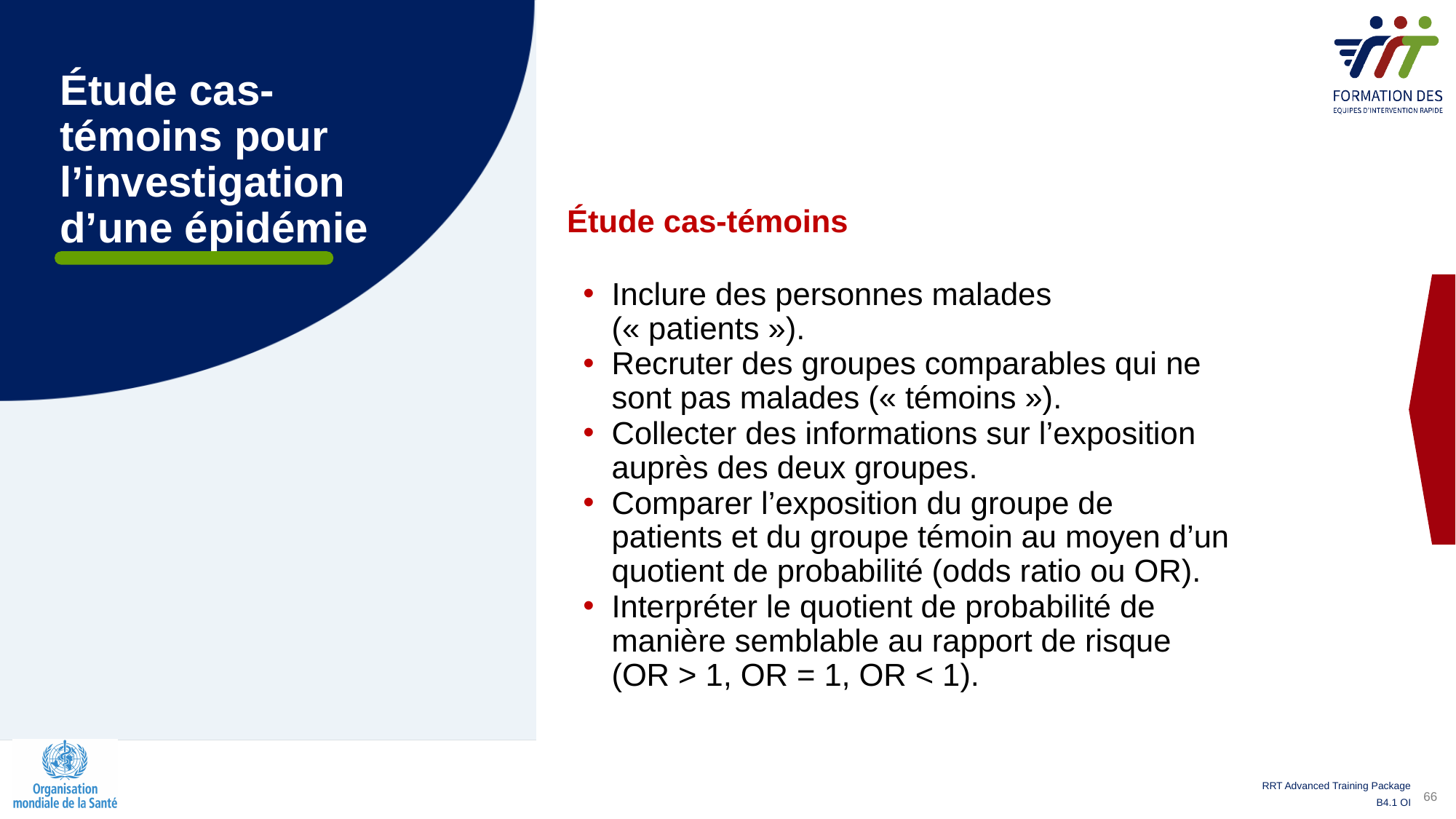

Étude cas-témoins pour l’investigation d’une épidémie
Étude cas-témoins

Inclure des personnes malades (« patients »).
Recruter des groupes comparables qui ne sont pas malades (« témoins »).
Collecter des informations sur l’exposition auprès des deux groupes.
Comparer l’exposition du groupe de patients et du groupe témoin au moyen d’un quotient de probabilité (odds ratio ou OR).
Interpréter le quotient de probabilité de manière semblable au rapport de risque (OR > 1, OR = 1, OR < 1).